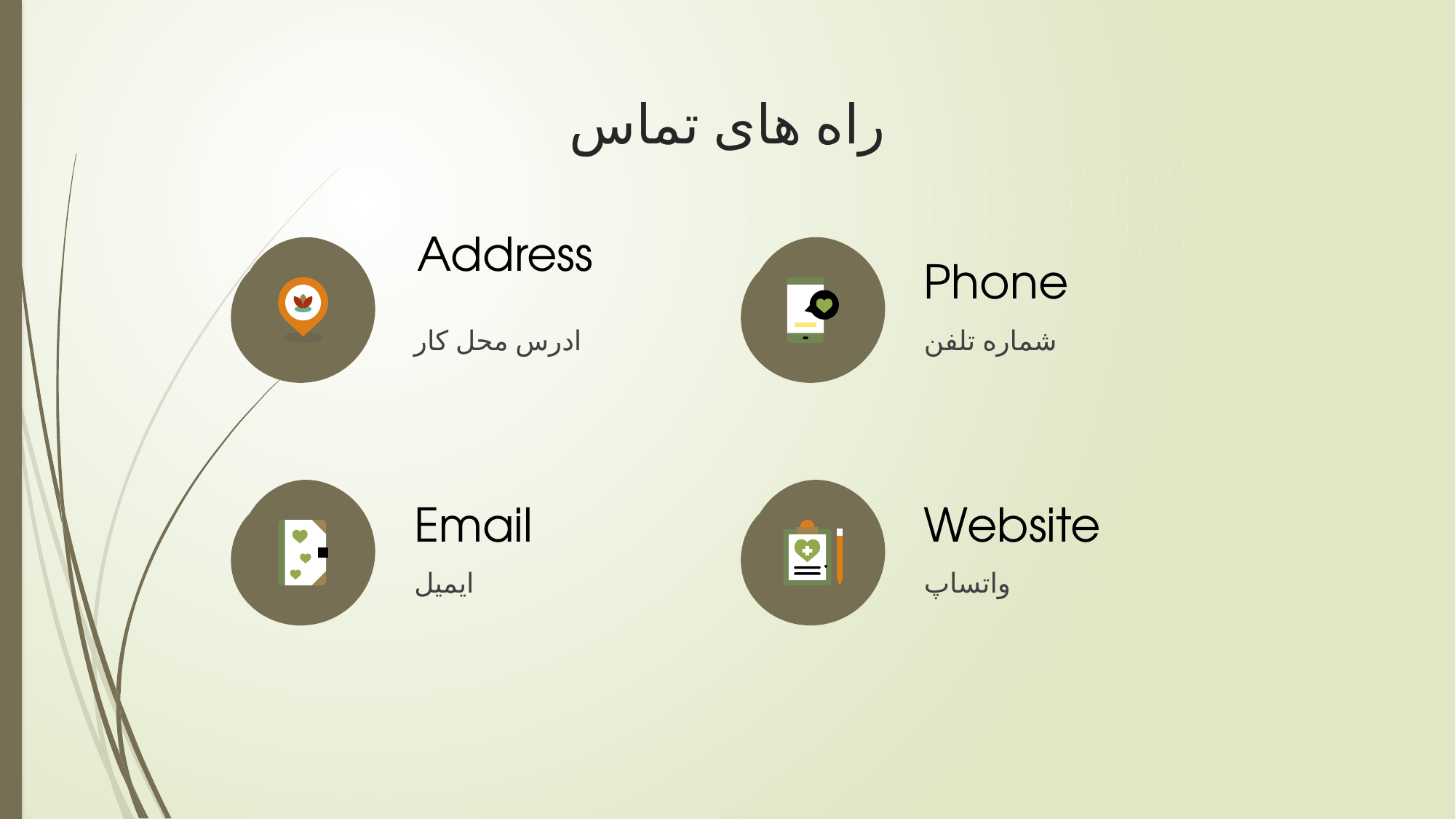

راه های تماس
# Address

Phone

ادرس محل کار
شماره تلفن

Website
Email

ایمیل
واتساپ